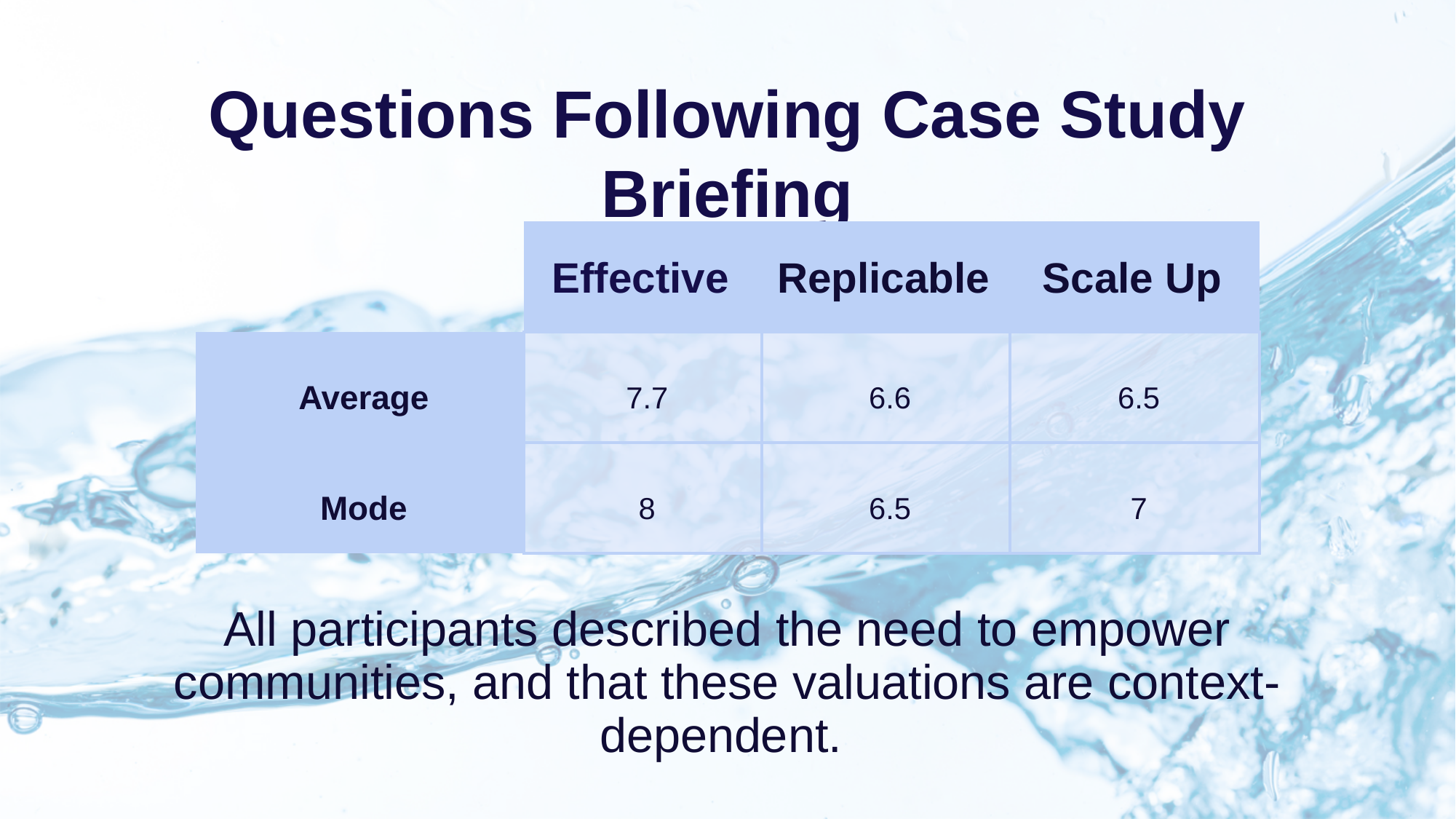

Questions Following Case Study Briefing
|  | Effective | Replicable | Scale Up |
| --- | --- | --- | --- |
| Average | 7.7 | 6.6 | 6.5 |
| Mode | 8 | 6.5 | 7 |
All participants described the need to empower communities, and that these valuations are context-dependent.